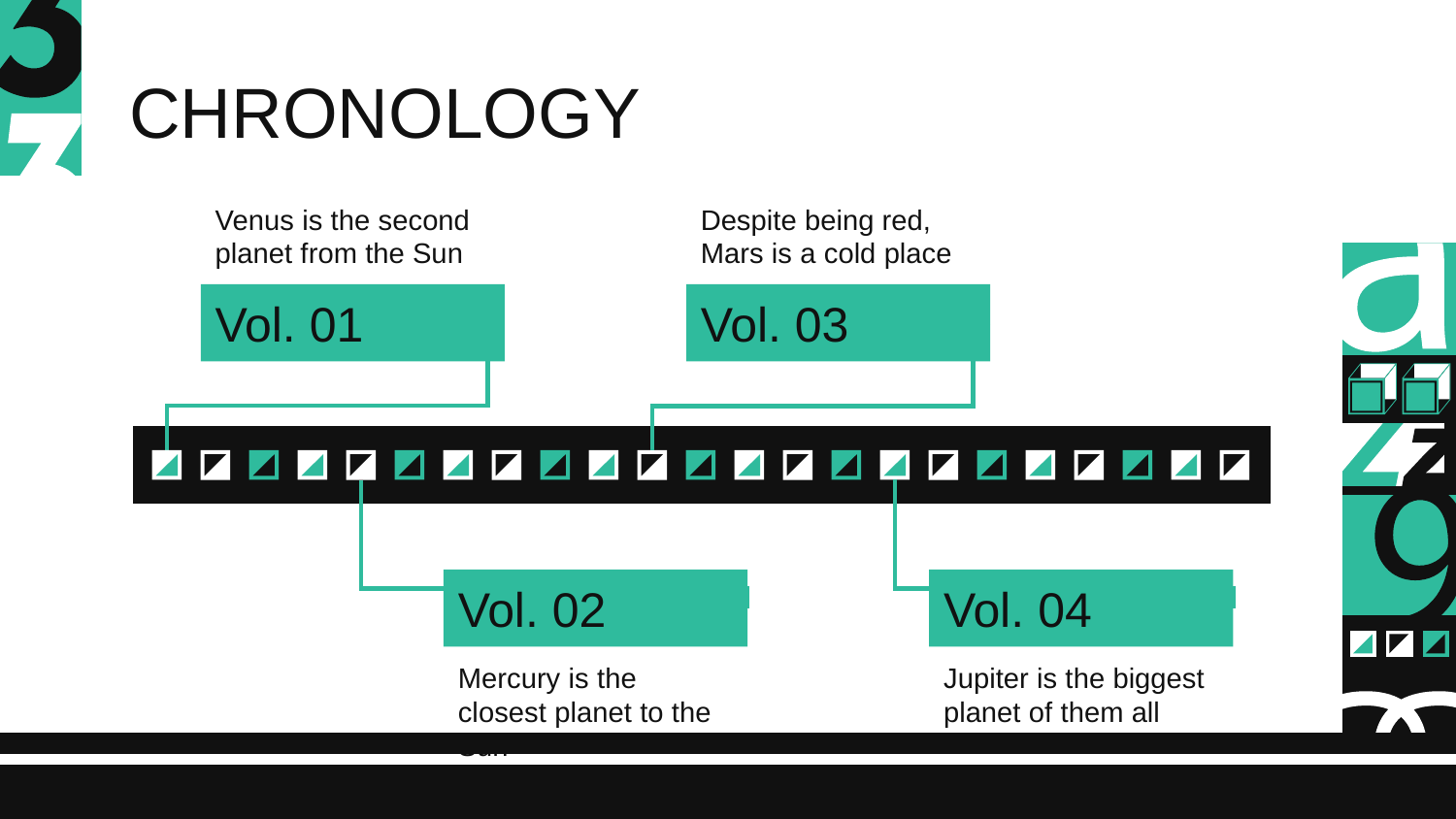

# CHRONOLOGY

Venus is the second planet from the Sun
Despite being red, Mars is a cold place
Vol. 01
Vol. 03

Vol. 02
Vol. 04
Mercury is the closest planet to the Sun
Jupiter is the biggest planet of them all